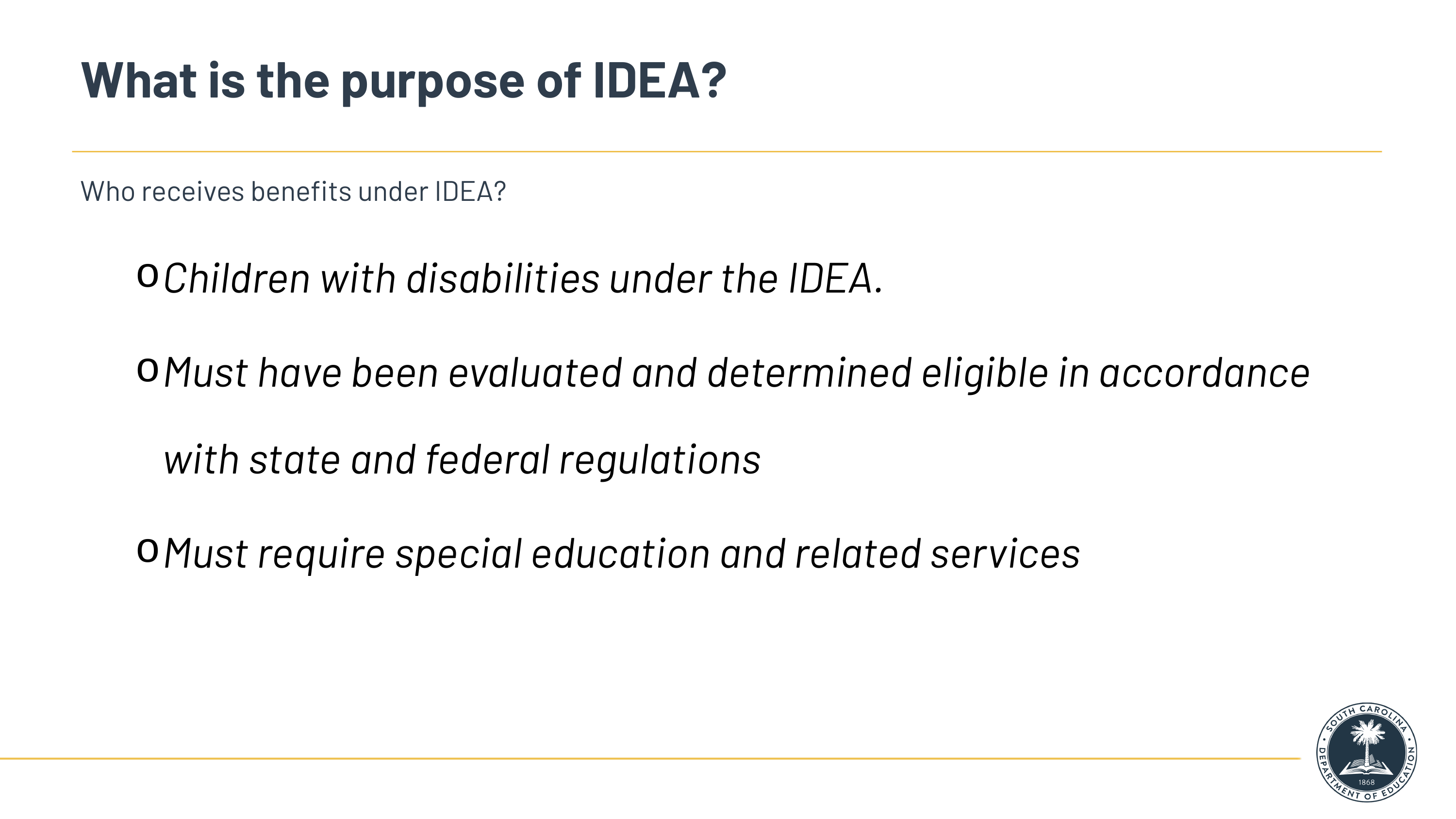

# What is the purpose of IDEA?
Who receives benefits under IDEA?
Children with disabilities under the IDEA.
Must have been evaluated and determined eligible in accordance with state and federal regulations
Must require special education and related services